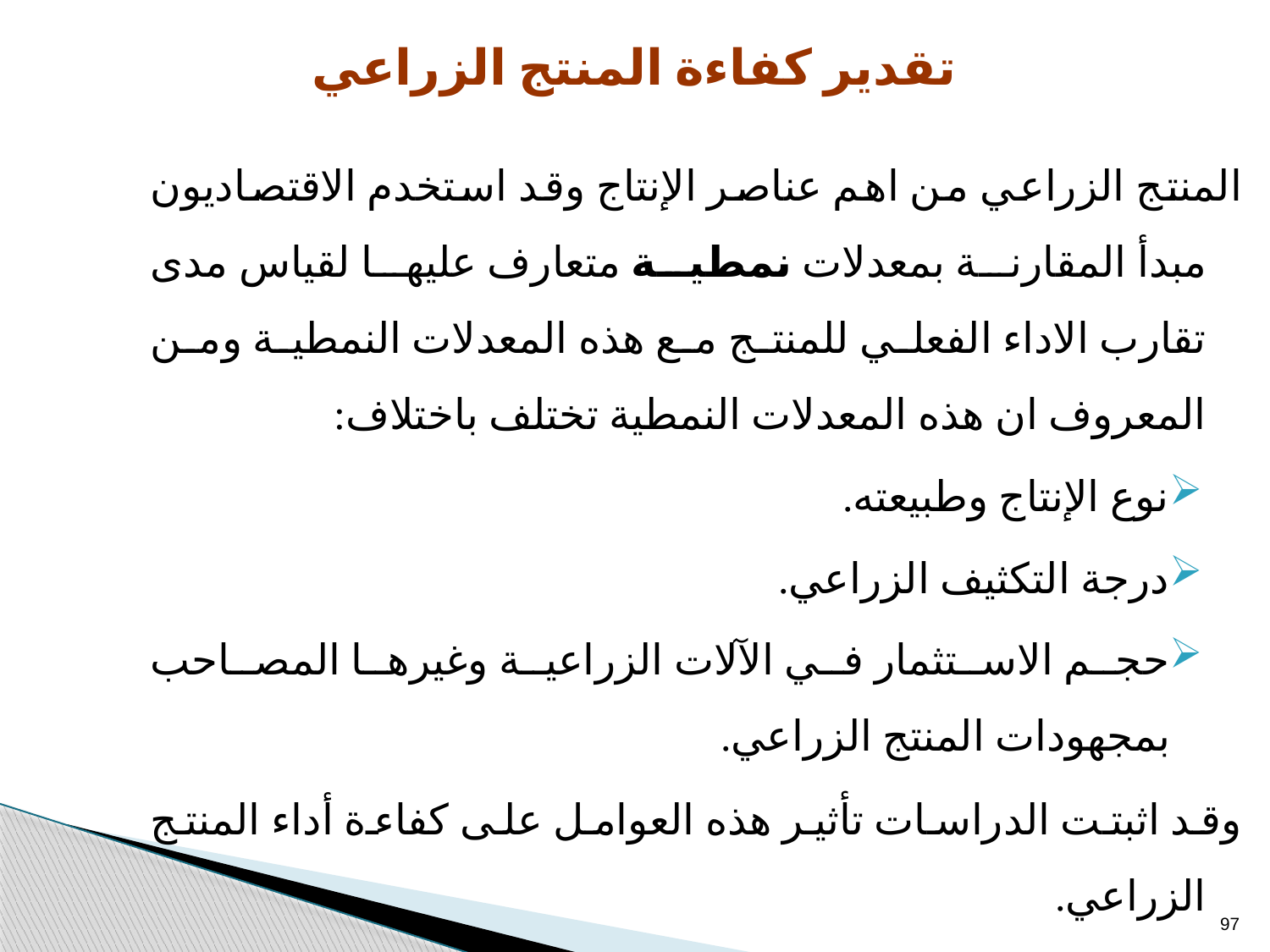

# تقدير كفاءة المنتج الزراعي
المنتج الزراعي من اهم عناصر الإنتاج وقد استخدم الاقتصاديون مبدأ المقارنة بمعدلات نمطية متعارف عليها لقياس مدى تقارب الاداء الفعلي للمنتج مع هذه المعدلات النمطية ومن المعروف ان هذه المعدلات النمطية تختلف باختلاف:
نوع الإنتاج وطبيعته.
درجة التكثيف الزراعي.
حجم الاستثمار في الآلات الزراعية وغيرها المصاحب بمجهودات المنتج الزراعي.
وقد اثبتت الدراسات تأثير هذه العوامل على كفاءة أداء المنتج الزراعي.
97